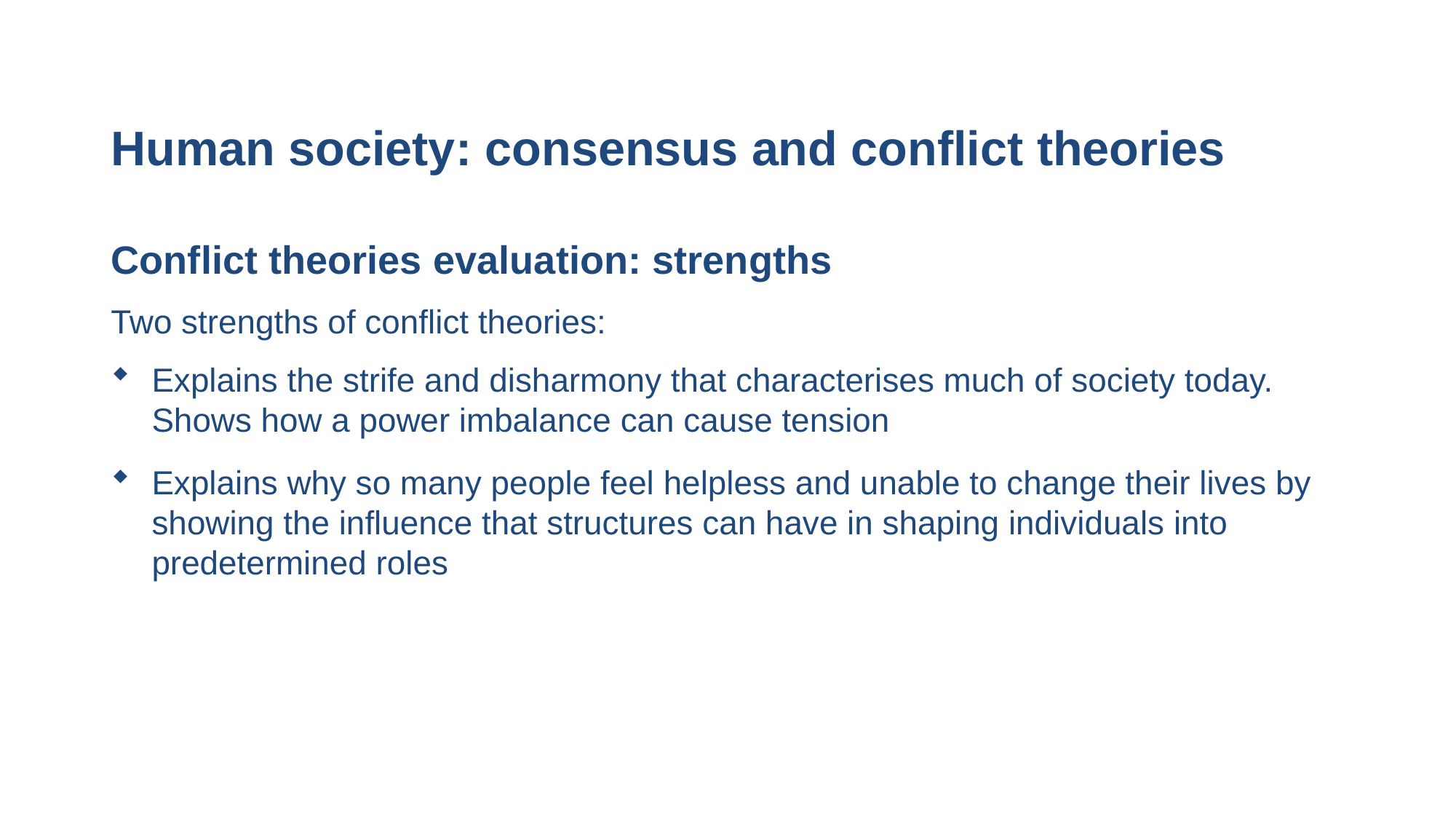

# Human society: consensus and conflict theories
Conflict theories evaluation: strengths
Two strengths of conflict theories:
Explains the strife and disharmony that characterises much of society today. Shows how a power imbalance can cause tension
Explains why so many people feel helpless and unable to change their lives by showing the influence that structures can have in shaping individuals into predetermined roles